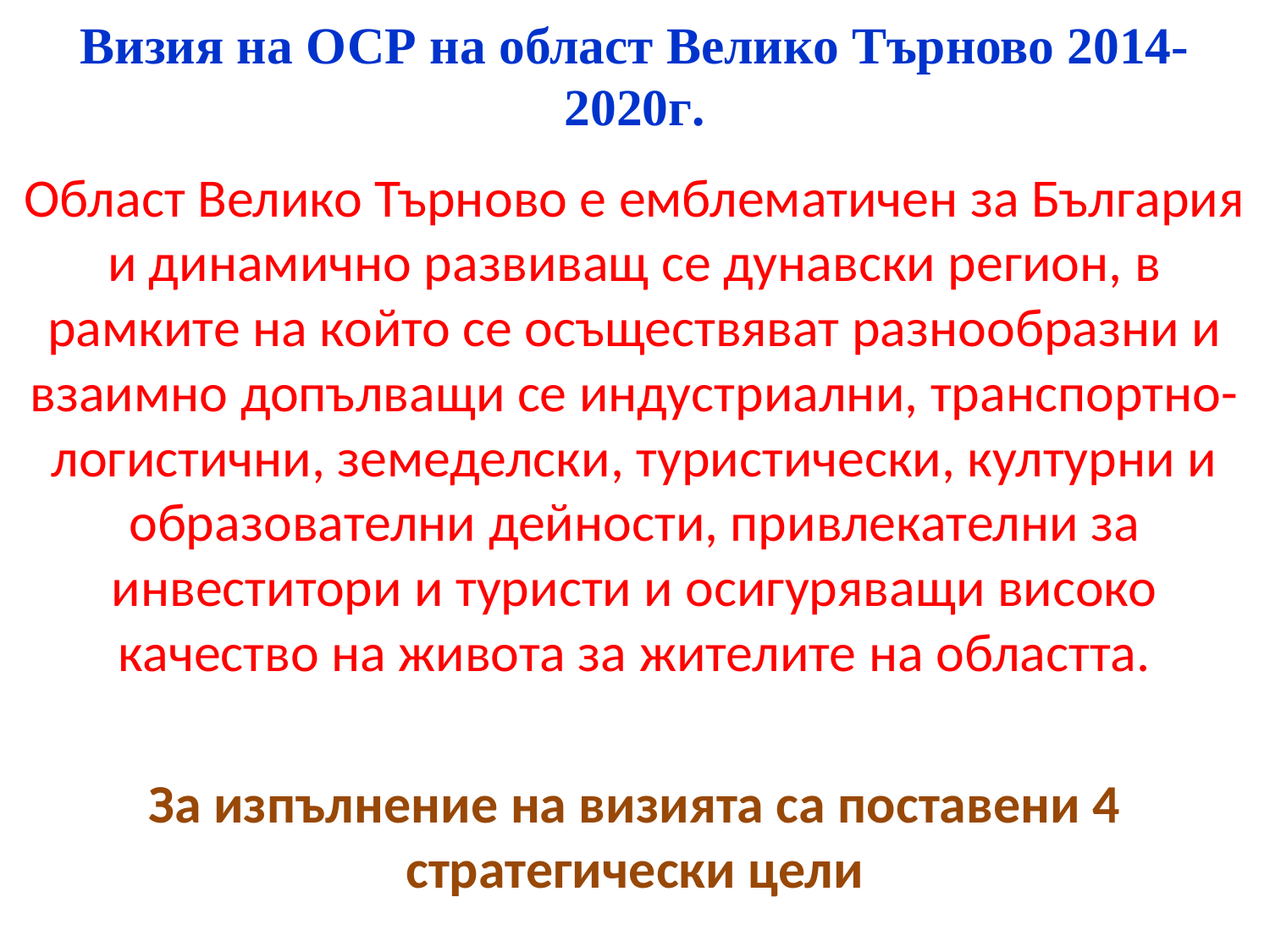

# Визия на ОСР на област Велико Търново 2014-2020г.
Област Велико Търново е емблематичен за България и динамично развиващ се дунавски регион, в рамките на който се осъществяват разнообразни и взаимно допълващи се индустриални, транспортно-логистични, земеделски, туристически, културни и образователни дейности, привлекателни за инвеститори и туристи и осигуряващи високо качество на живота за жителите на областта.

За изпълнение на визията са поставени 4 стратегически цели